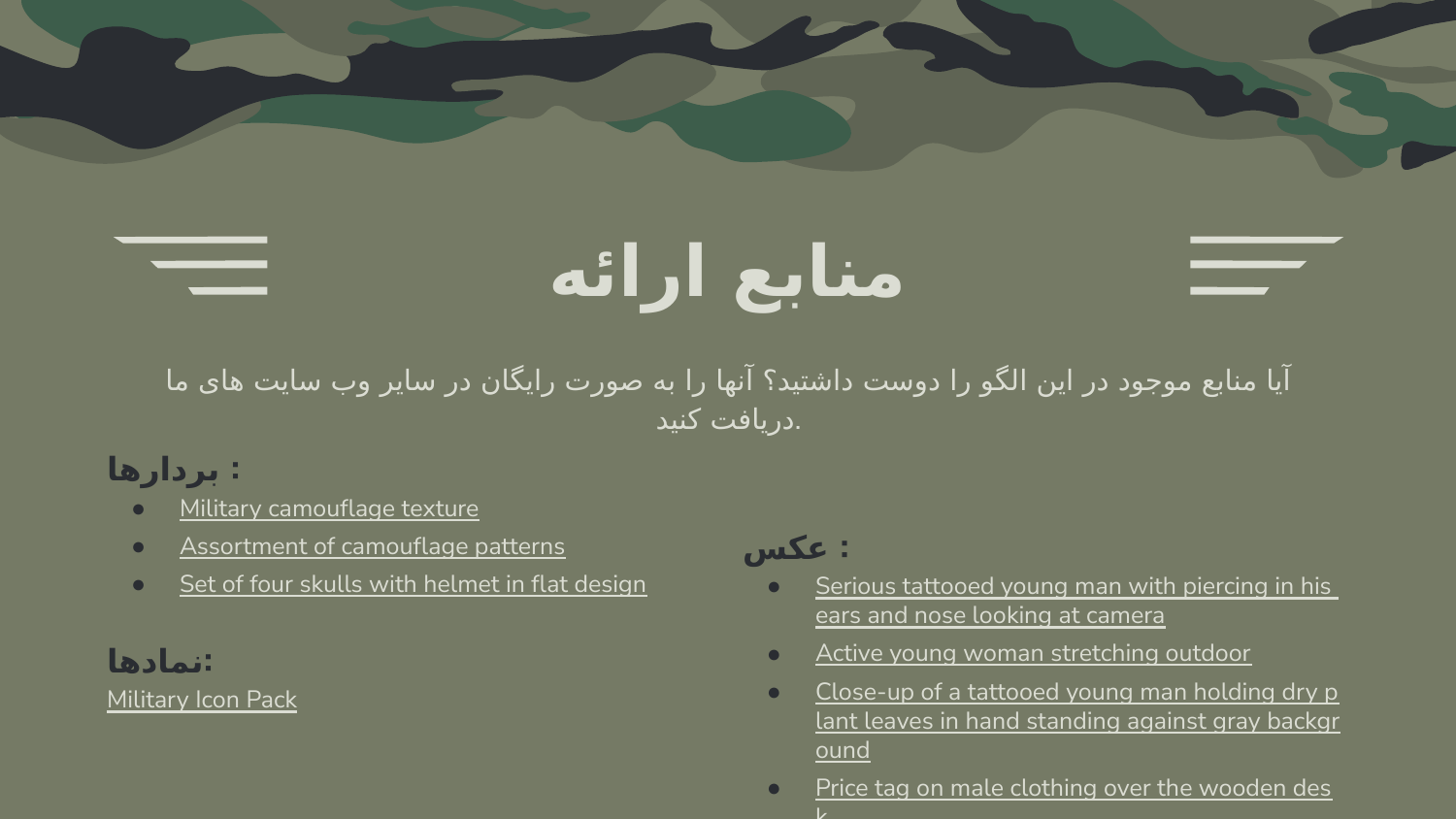

# منابع ارائه

آیا منابع موجود در این الگو را دوست داشتید؟ آنها را به صورت رایگان در سایر وب سایت های ما دریافت کنید.

بردارها :
Military camouflage texture
Assortment of camouflage patterns
Set of four skulls with helmet in flat design

نمادها:
Military Icon Pack
عکس :
Serious tattooed young man with piercing in his ears and nose looking at camera
Active young woman stretching outdoor
Close-up of a tattooed young man holding dry plant leaves in hand standing against gray background
Price tag on male clothing over the wooden desk